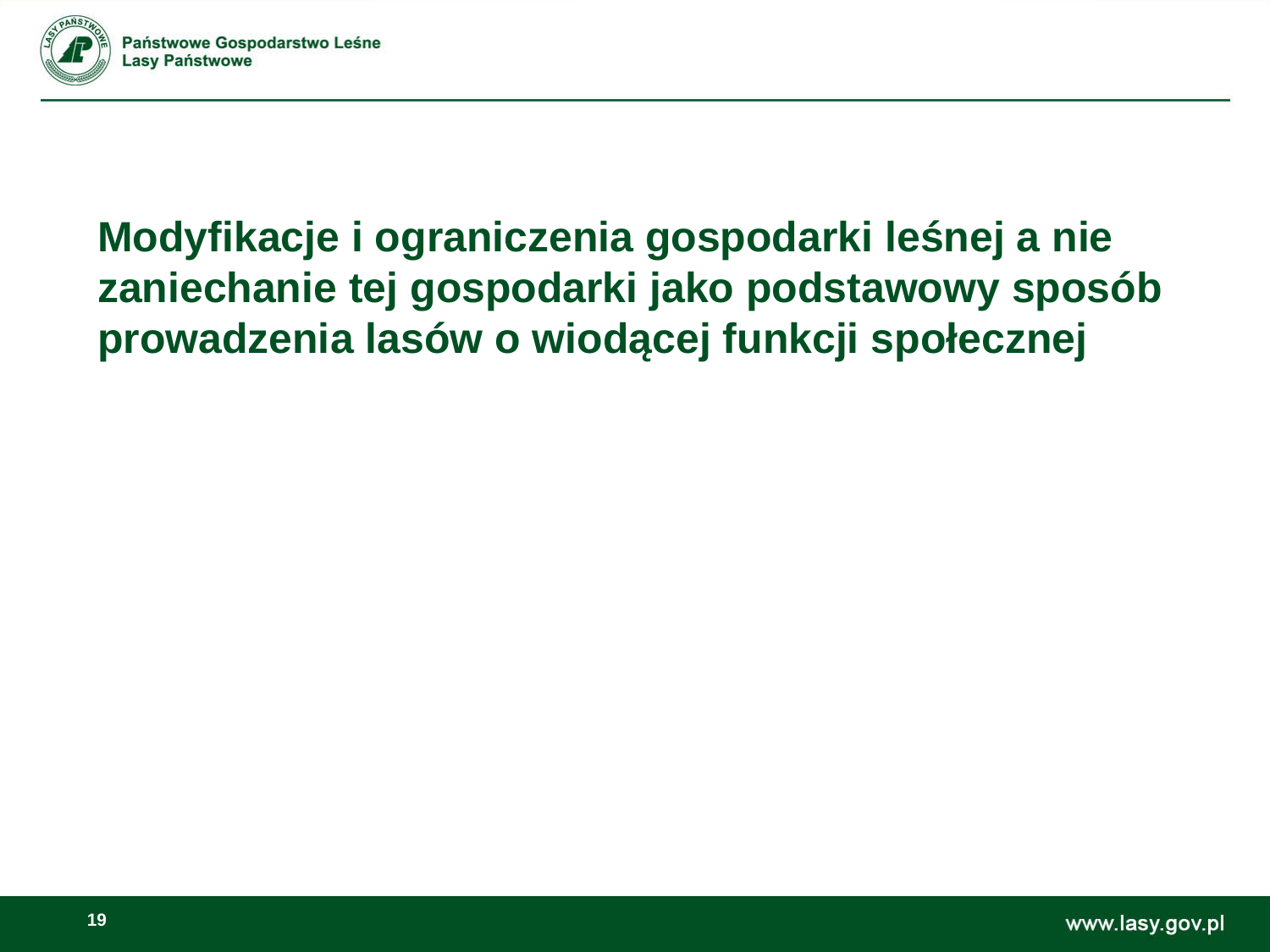

# Modyfikacje i ograniczenia gospodarki leśnej a nie zaniechanie tej gospodarki jako podstawowy sposób prowadzenia lasów o wiodącej funkcji społecznej